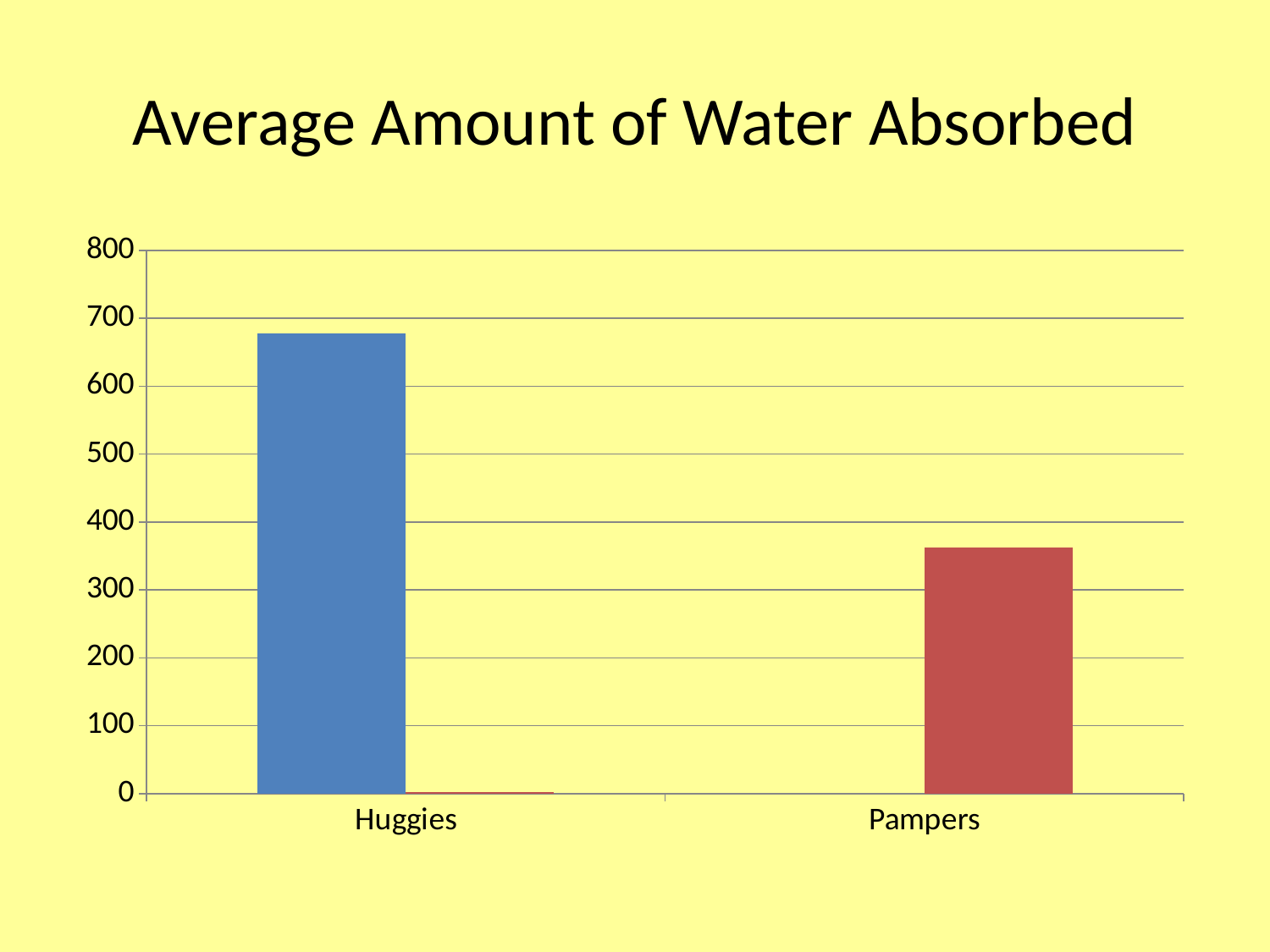

# Average Amount of Water Absorbed

### Chart

| Category | Huggies | Pampers |
|---|---|---|
| Huggies | 678.0 | 2.4 |
| Pampers | None | 362.0 |